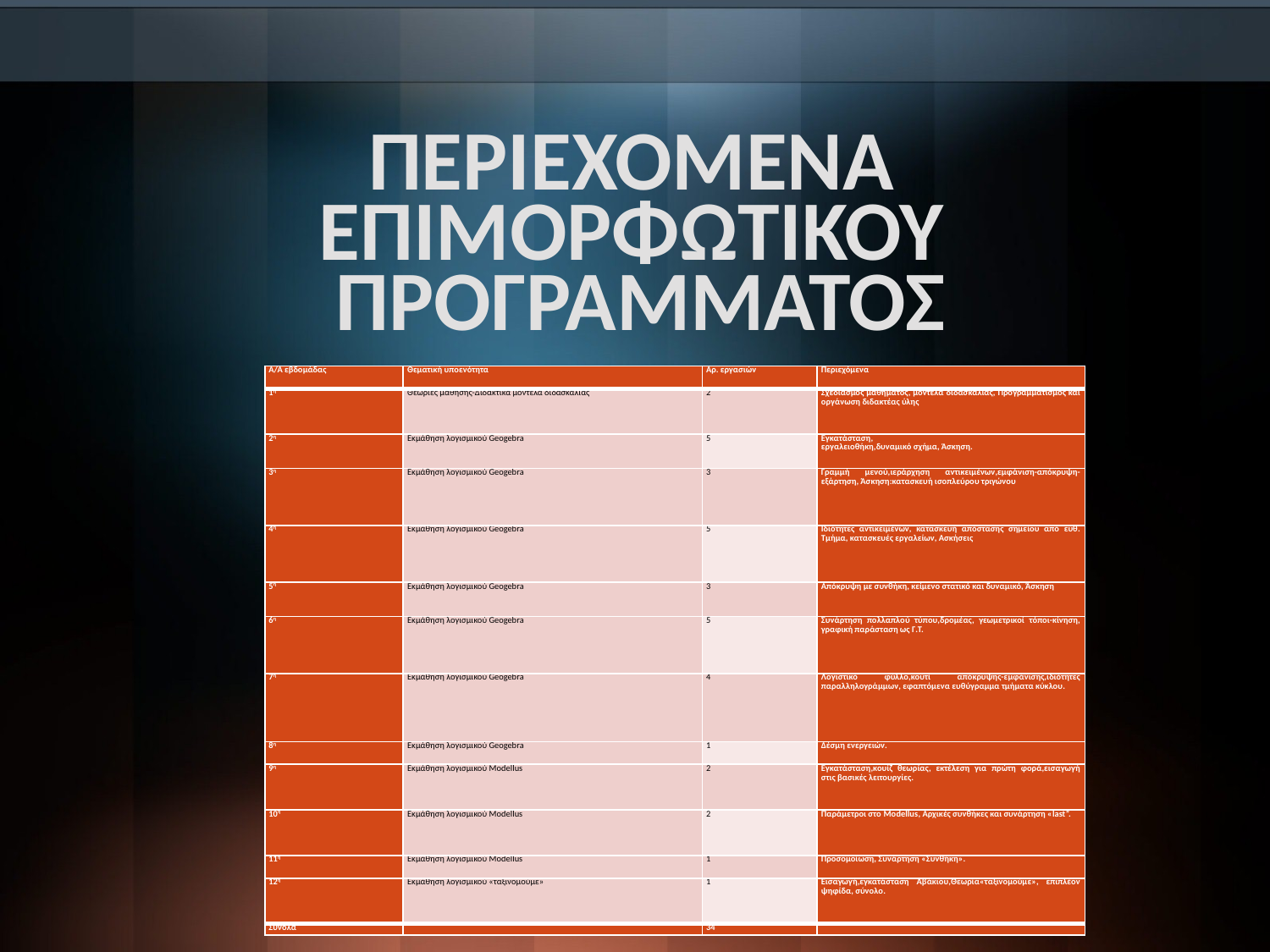

# ΠΕΡΙΕΧΟΜΕΝΑ ΕΠΙΜΟΡΦΩΤΙΚΟΥ ΠΡΟΓΡΑΜΜΑΤΟΣ
| Α/Α εβδομάδας | Θεματική υποενότητα | Αρ. εργασιών | Περιεχόμενα |
| --- | --- | --- | --- |
| 1η | Θεωρίες μάθησης-Διδακτικά μοντέλα διδασκαλίας | 2 | Σχεδιασμός μαθήματος, μοντέλα διδασκαλίας, Προγραμματισμός και οργάνωση διδακτέας ύλης |
| 2η | Εκμάθηση λογισμικού Geogebra | 5 | Εγκατάσταση, εργαλειοθήκη,δυναμικό σχήμα, Άσκηση. |
| 3η | Εκμάθηση λογισμικού Geogebra | 3 | Γραμμή μενού,ιεράρχηση αντικειμένων,εμφάνιση-απόκρυψη-εξάρτηση, Άσκηση:κατασκευή ισοπλεύρου τριγώνου |
| 4η | Εκμάθηση λογισμικού Geogebra | 5 | Ιδιότητες αντικειμένων, κατασκευή απόστασης σημείου από ευθ. Τμήμα, κατασκευές εργαλείων, Ασκήσεις |
| 5η | Εκμάθηση λογισμικού Geogebra | 3 | Απόκρυψη με συνθήκη, κείμενο στατικό και δυναμικό, Άσκηση |
| 6η | Εκμάθηση λογισμικού Geogebra | 5 | Συνάρτηση πολλαπλού τύπου,δρομέας, γεωμετρικοί τόποι-κίνηση, γραφική παράσταση ως Γ.Τ. |
| 7η | Εκμάθηση λογισμικού Geogebra | 4 | Λογιστικό φύλλο,κουτί απόκρυψης-εμφάνισης,ιδιότητες παραλληλογράμμων, εφαπτόμενα ευθύγραμμα τμήματα κύκλου. |
| 8η | Εκμάθηση λογισμικού Geogebra | 1 | Δέσμη ενεργειών. |
| 9η | Εκμάθηση λογισμικού Modellus | 2 | Εγκατάσταση,κουίζ θεωρίας, εκτέλεση για πρώτη φορά,εισαγωγή στις βασικές λειτουργίες. |
| 10η | Εκμάθηση λογισμικού Modellus | 2 | Παράμετροι στο Modellus, Αρχικές συνθήκες και συνάρτηση «last”. |
| 11η | Εκμάθηση λογισμικού Modellus | 1 | Προσομοίωση, Συνάρτηση «Συνθήκη». |
| 12η | Εκμάθηση λογισμικού «ταξινομούμε» | 1 | Εισαγωγή,εγκατάσταση Αβάκιου,Θεωρία«ταξινομούμε», επιπλέον ψηφίδα, σύνολο. |
| Σύνολα |  | 34 |  |